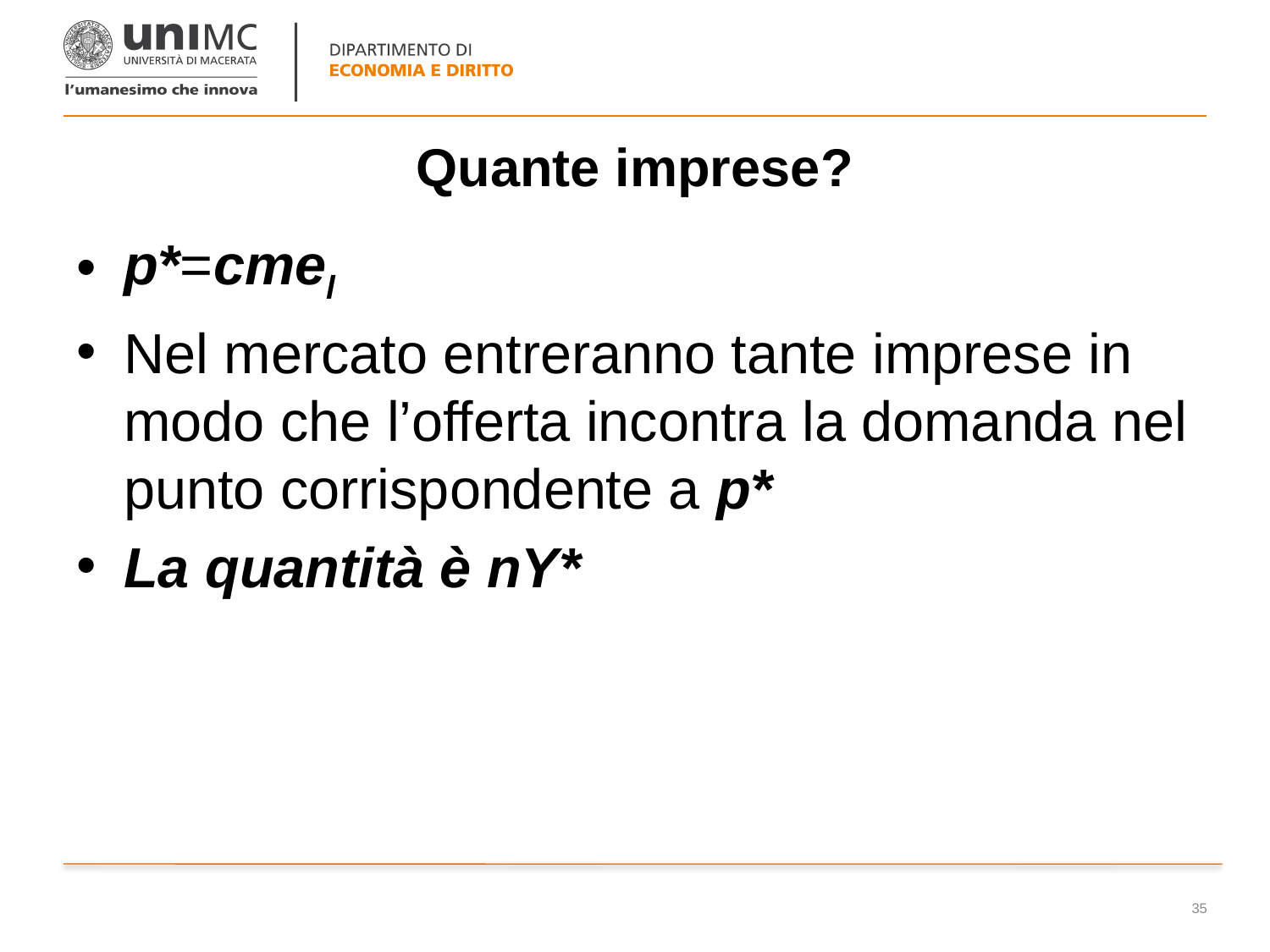

# Quante imprese?
p*=cmel
Nel mercato entreranno tante imprese in modo che l’offerta incontra la domanda nel punto corrispondente a p*
La quantità è nY*
35